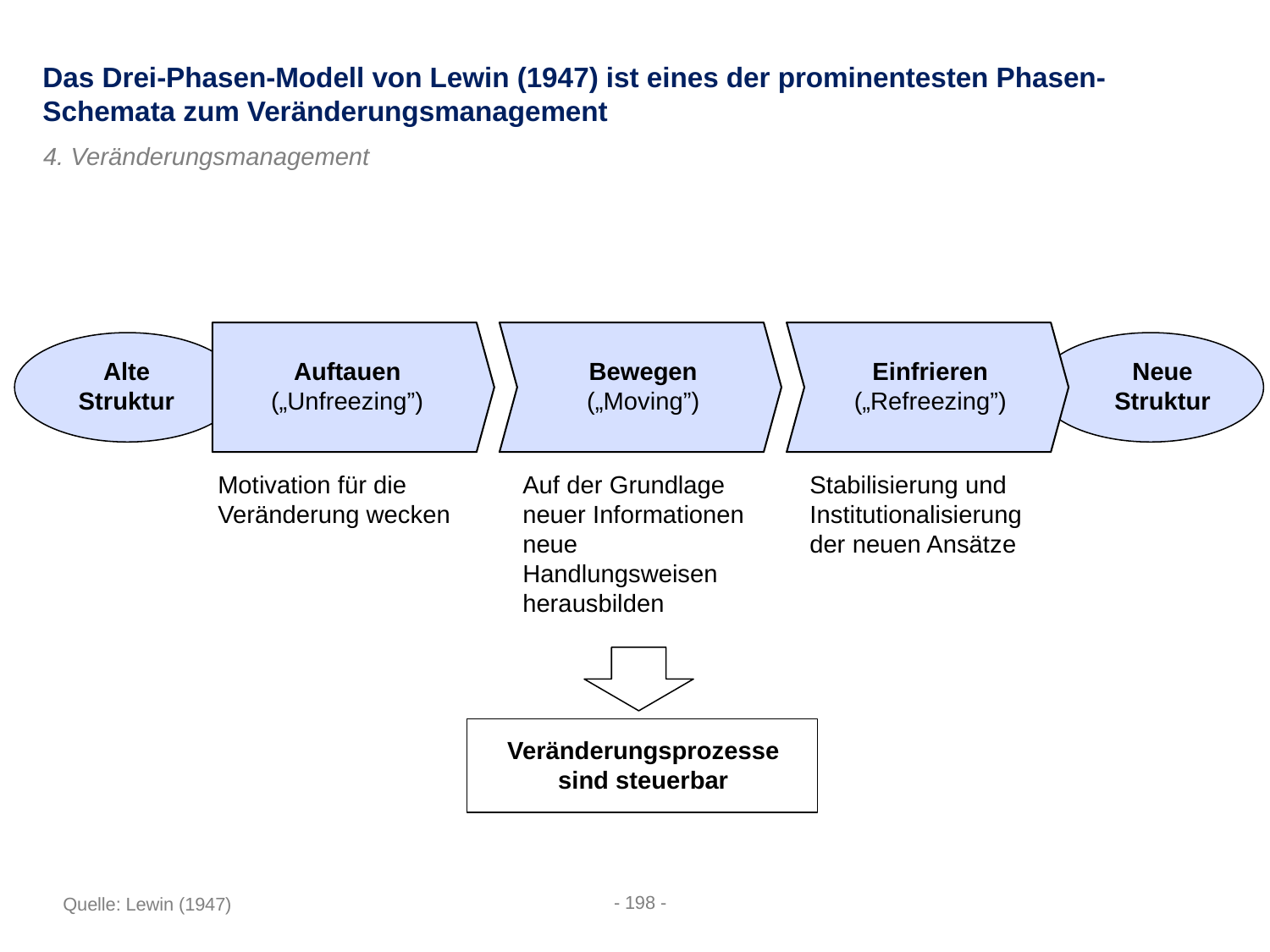

Das Drei-Phasen-Modell von Lewin (1947) ist eines der prominentesten Phasen-Schemata zum Veränderungsmanagement
4. Veränderungsmanagement

Alte Struktur
Auftauen
(„Unfreezing”)
Bewegen
(„Moving”)
Einfrieren
(„Refreezing”)
Neue Struktur
Motivation für die Veränderung wecken
Auf der Grundlage neuer Informationen neue Handlungsweisen herausbilden
Stabilisierung und Institutionalisierung der neuen Ansätze

Veränderungsprozesse sind steuerbar
- 198 -
Quelle: Lewin (1947)